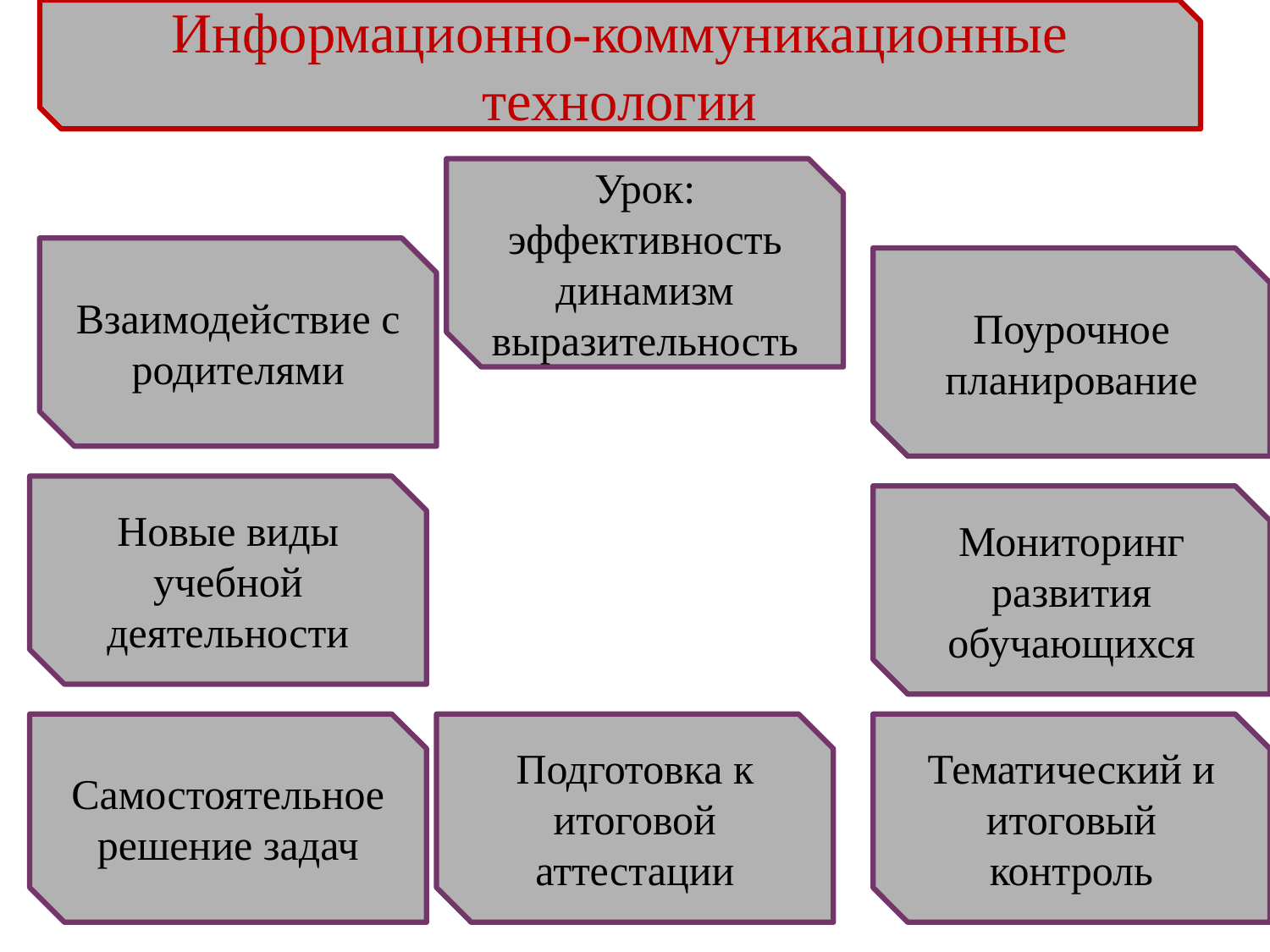

Информационно-коммуникационные технологии
Урок:
эффективность
динамизм
выразительность
Взаимодействие с родителями
Поурочное планирование
Новые виды учебной деятельности
Мониторинг развития обучающихся
Самостоятельное решение задач
Подготовка к итоговой аттестации
Тематический и итоговый контроль
6